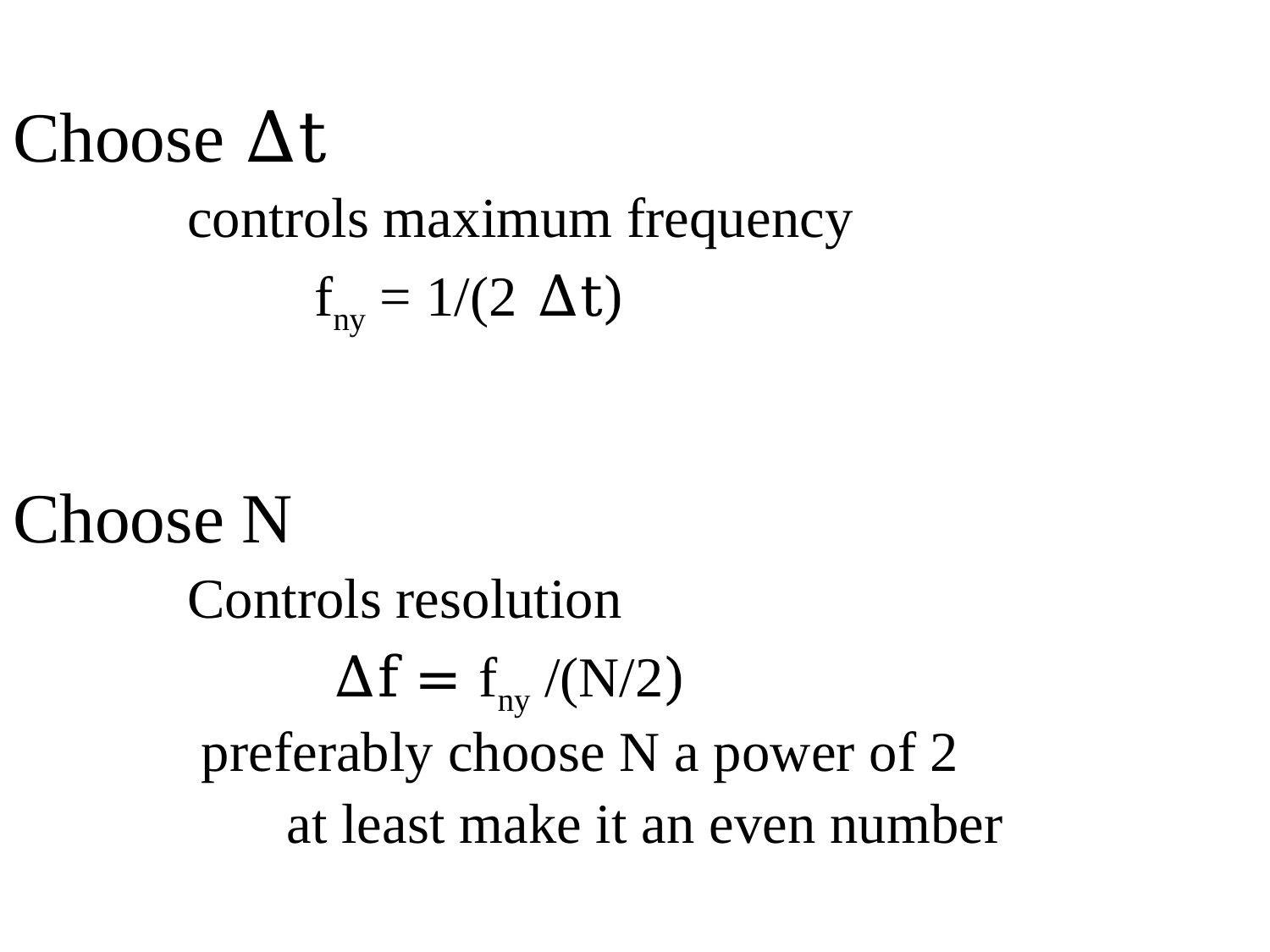

Choose Δt
		controls maximum frequency
			fny = 1/(2 Δt)

Choose N
		Controls resolution
			 Δf = fny /(N/2)
		 preferably choose N a power of 2
		       at least make it an even number